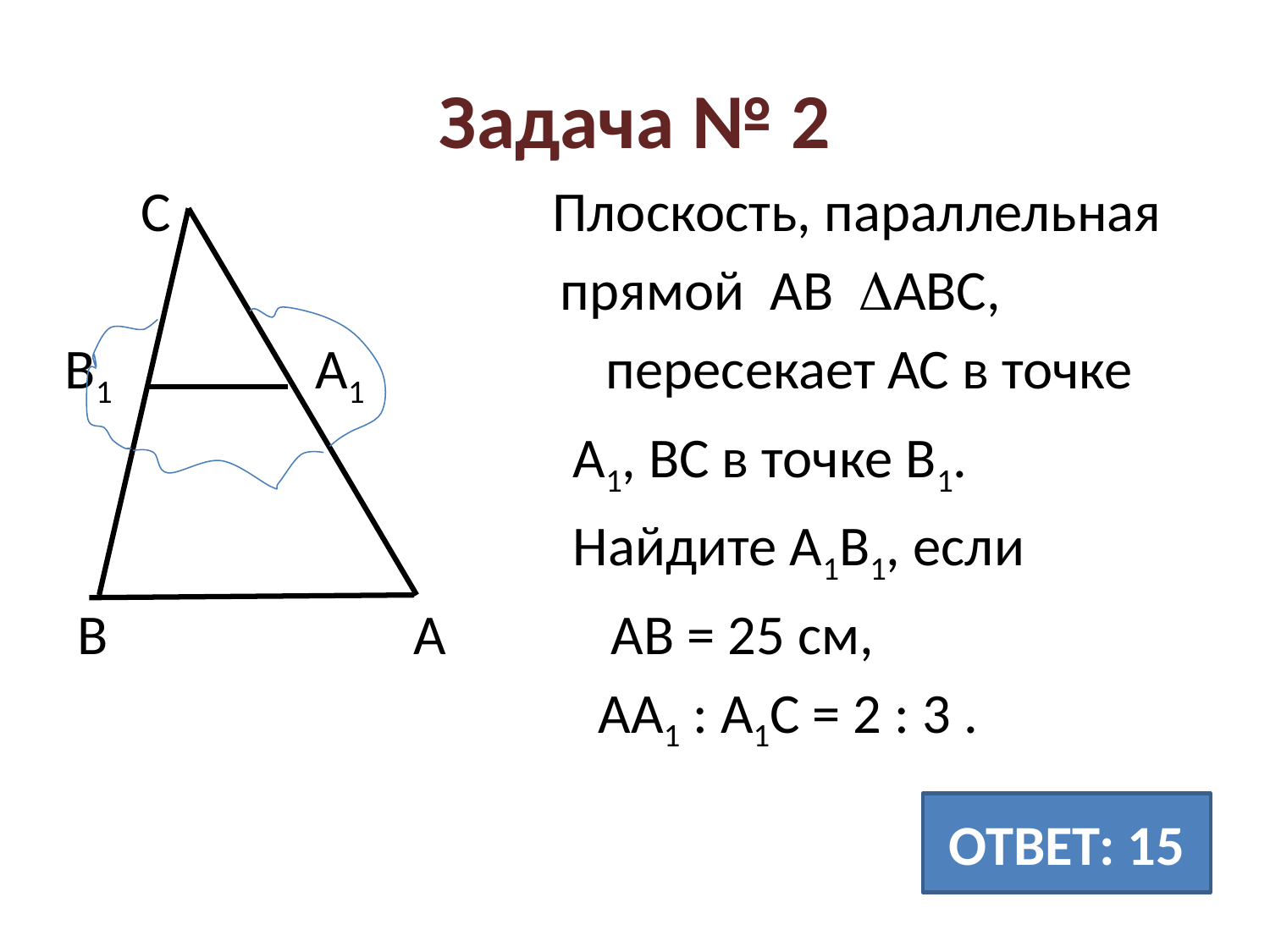

# Задача № 2
       С                              Плоскость, параллельная
                                        прямой  АВ  ΔАВС,
 В1                А1                   пересекает АС в точке
                                         А1, ВС в точке В1.
                                         Найдите А1В1, если
  В                        А             АВ = 25 см,
                                           АА1 : А1С = 2 : 3 .

ОТВЕТ: 15